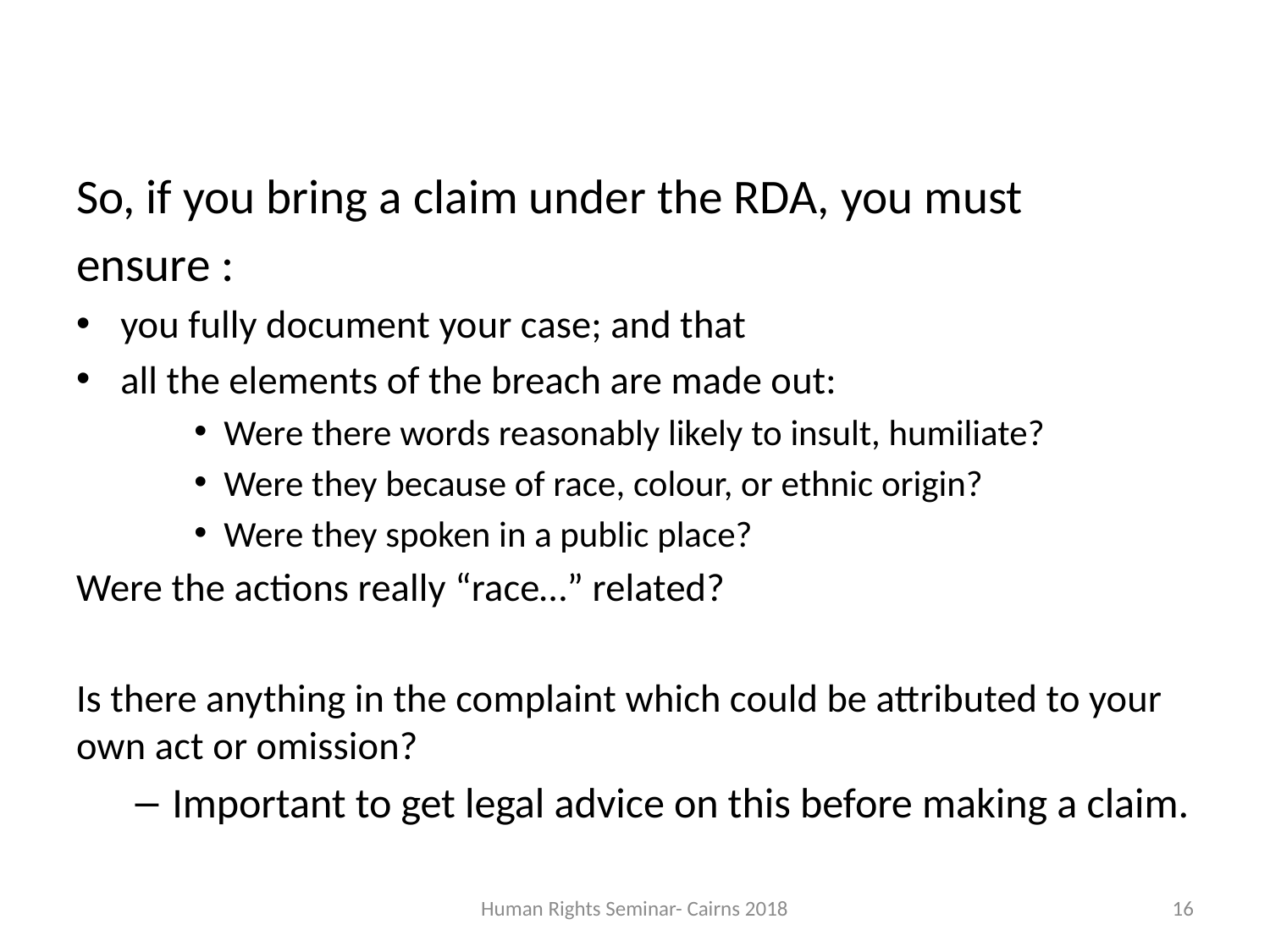

So, if you bring a claim under the RDA, you must
ensure :
you fully document your case; and that
all the elements of the breach are made out:
Were there words reasonably likely to insult, humiliate?
Were they because of race, colour, or ethnic origin?
Were they spoken in a public place?
Were the actions really “race…” related?

Is there anything in the complaint which could be attributed to your own act or omission?
Important to get legal advice on this before making a claim.

Human Rights Seminar- Cairns 2018
16